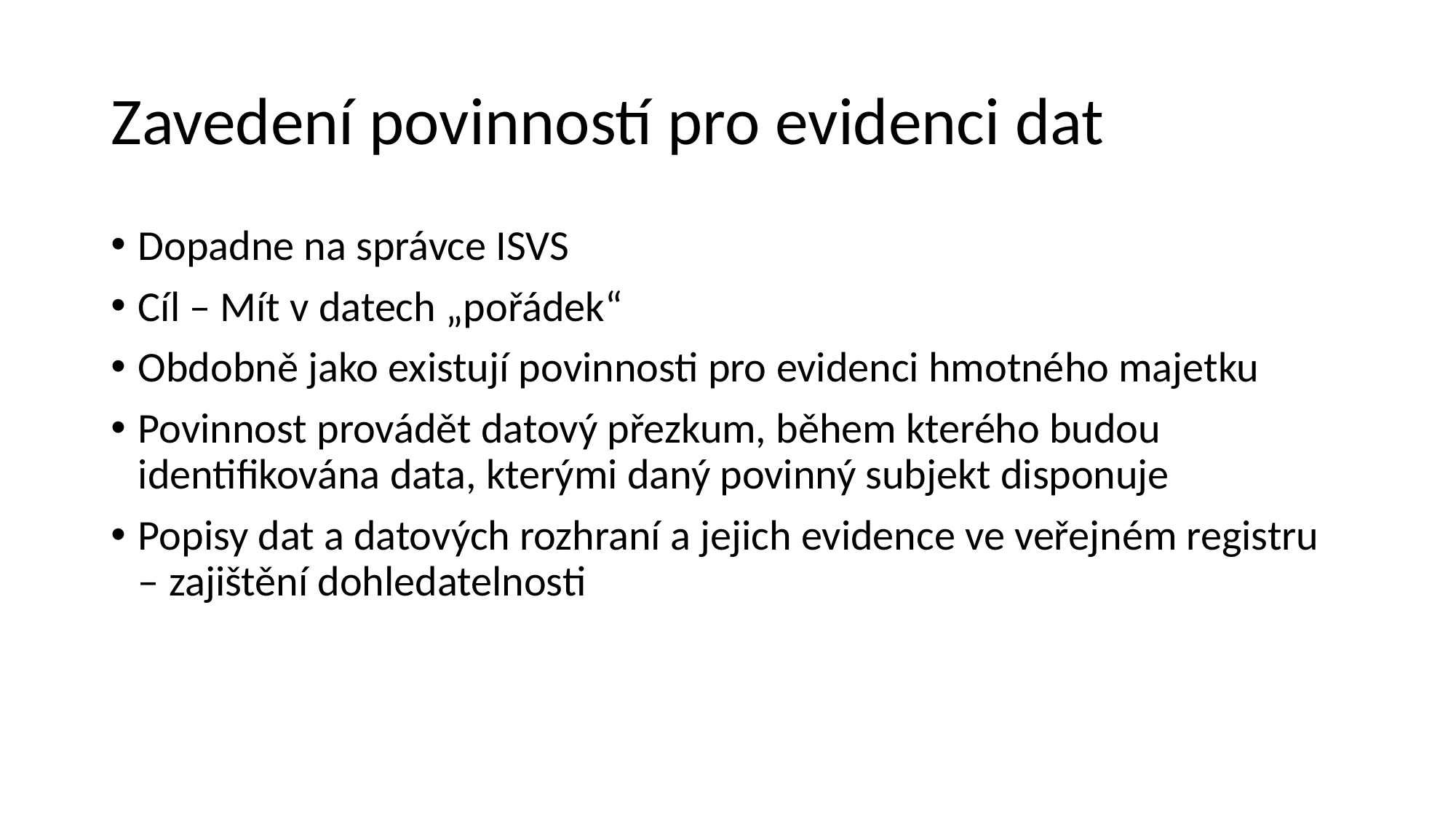

# Zavedení povinností pro evidenci dat
Dopadne na správce ISVS
Cíl – Mít v datech „pořádek“
Obdobně jako existují povinnosti pro evidenci hmotného majetku
Povinnost provádět datový přezkum, během kterého budou identifikována data, kterými daný povinný subjekt disponuje
Popisy dat a datových rozhraní a jejich evidence ve veřejném registru – zajištění dohledatelnosti